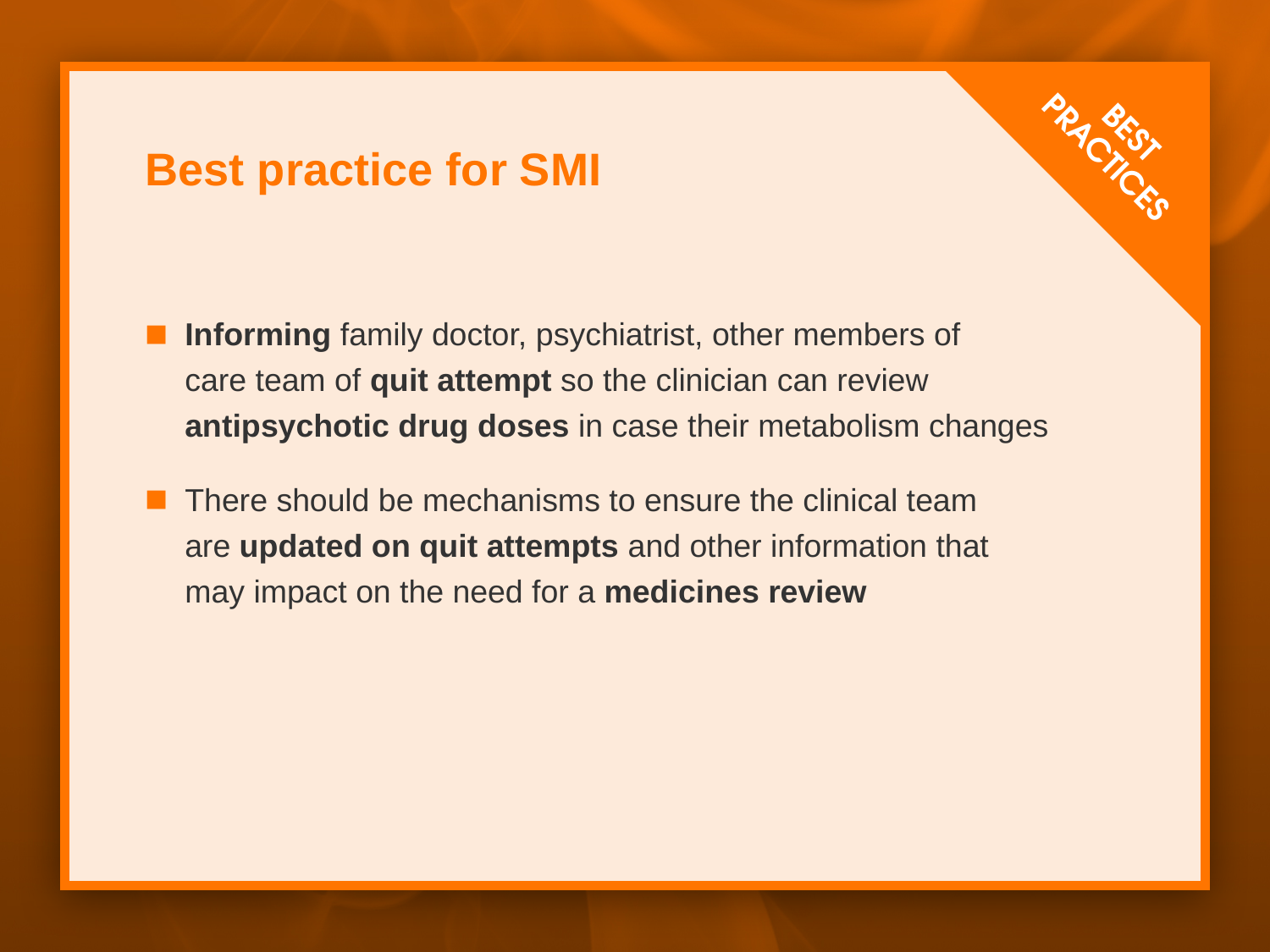

BEST
PRACTICES
Best practice for SMI
Informing family doctor, psychiatrist, other members of
care team of quit attempt so the clinician can review antipsychotic drug doses in case their metabolism changes
There should be mechanisms to ensure the clinical team
are updated on quit attempts and other information that
may impact on the need for a medicines review